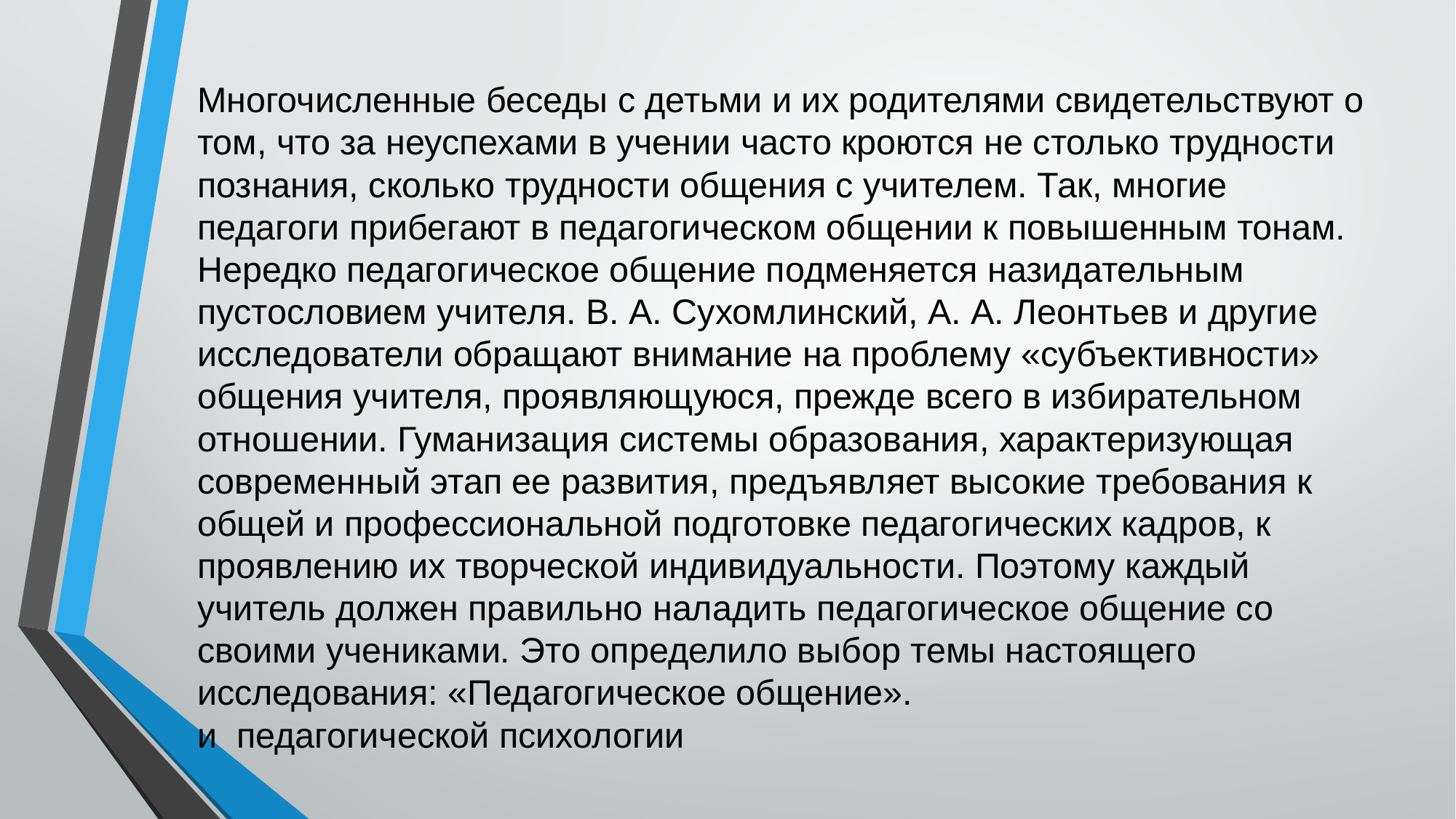

Многочисленные беседы с детьми и их родителями свидетельствуют о том, что за неуспехами в учении часто кроются не столько трудности познания, сколько трудности общения с учителем. Так, многие педагоги прибегают в педагогическом общении к повышенным тонам. Нередко педагогическое общение подменяется назидательным пустословием учителя. В. А. Сухомлинский, А. А. Леонтьев и другие исследователи обращают внимание на проблему «субъективности» общения учителя, проявляющуюся, прежде всего в избирательном отношении. Гуманизация системы образования, характеризующая современный этап ее развития, предъявляет высокие требования к общей и профессиональной подготовке педагогических кадров, к проявлению их творческой индивидуальности. Поэтому каждый учитель должен правильно наладить педагогическое общение со своими учениками. Это определило выбор темы настоящего исследования: «Педагогическое общение». 
и  педагогической психологии